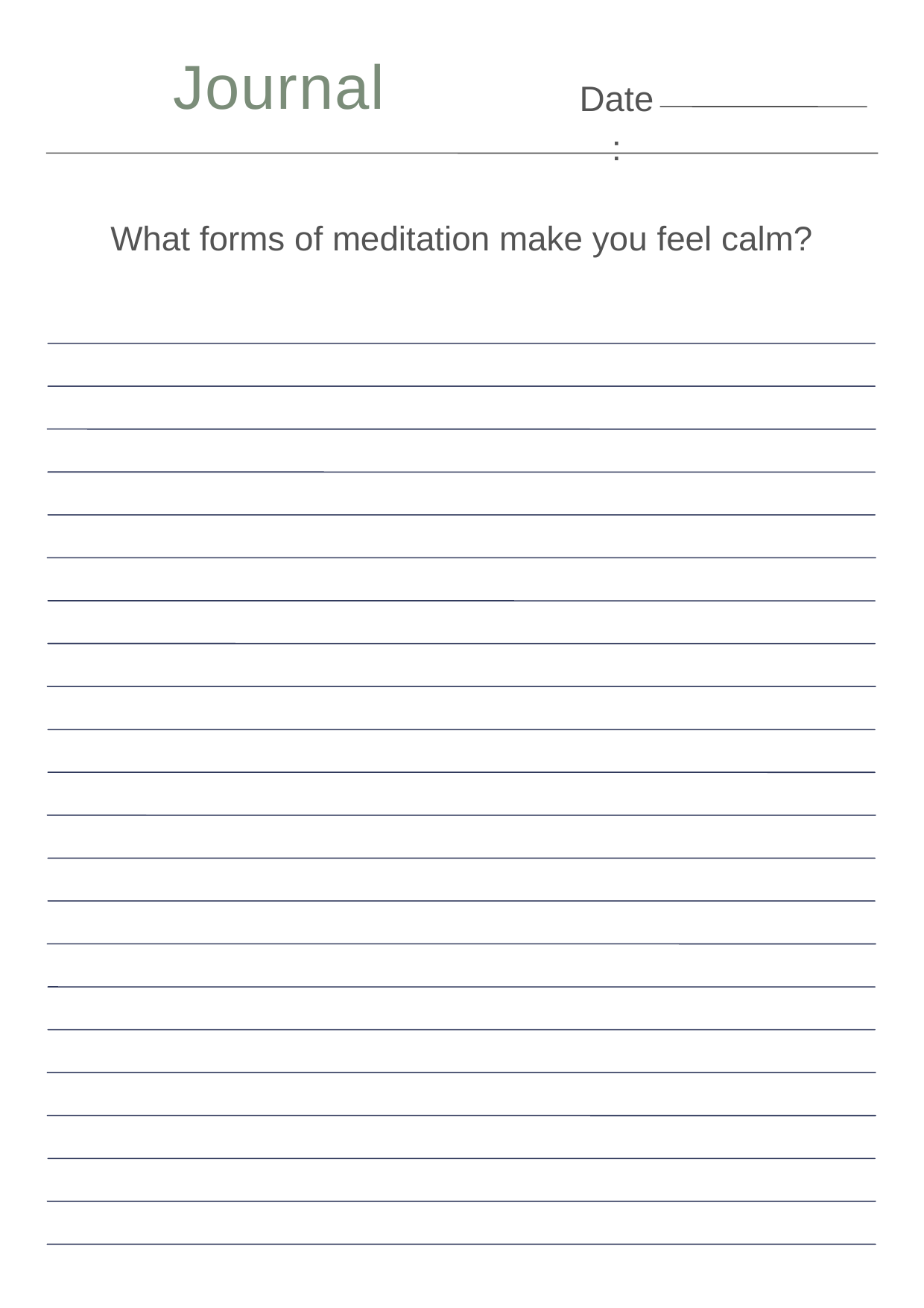

Journal
Date:

What forms of meditation make you feel calm?